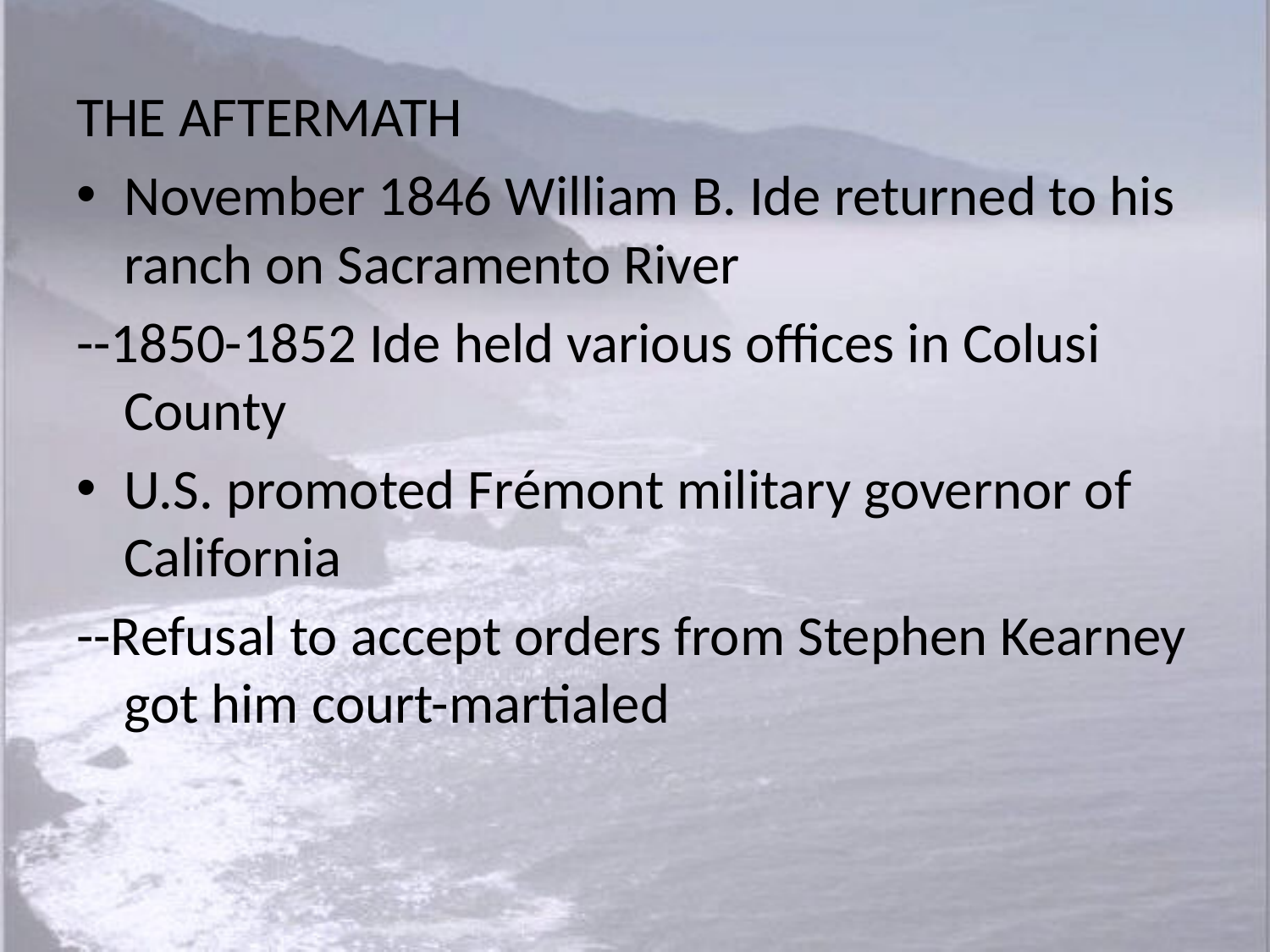

THE AFTERMATH
November 1846 William B. Ide returned to his ranch on Sacramento River
--1850-1852 Ide held various offices in Colusi County
U.S. promoted Frémont military governor of California
--Refusal to accept orders from Stephen Kearney got him court-martialed